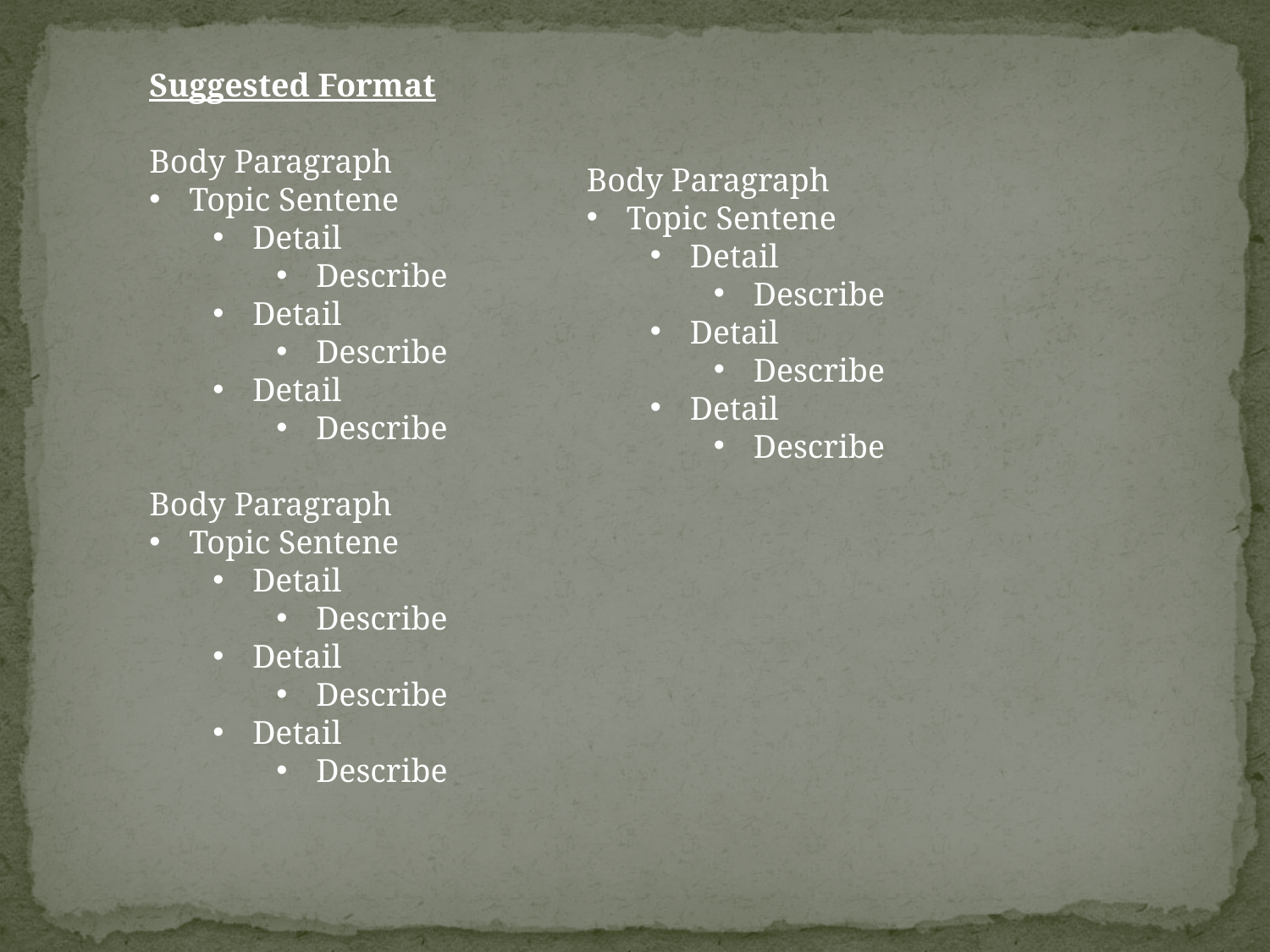

Suggested Format

Body Paragraph
Topic Sentene
Detail
Describe
Detail
Describe
Detail
Describe

Body Paragraph
Topic Sentene
Detail
Describe
Detail
Describe
Detail
Describe

Body Paragraph
Topic Sentene
Detail
Describe
Detail
Describe
Detail
Describe